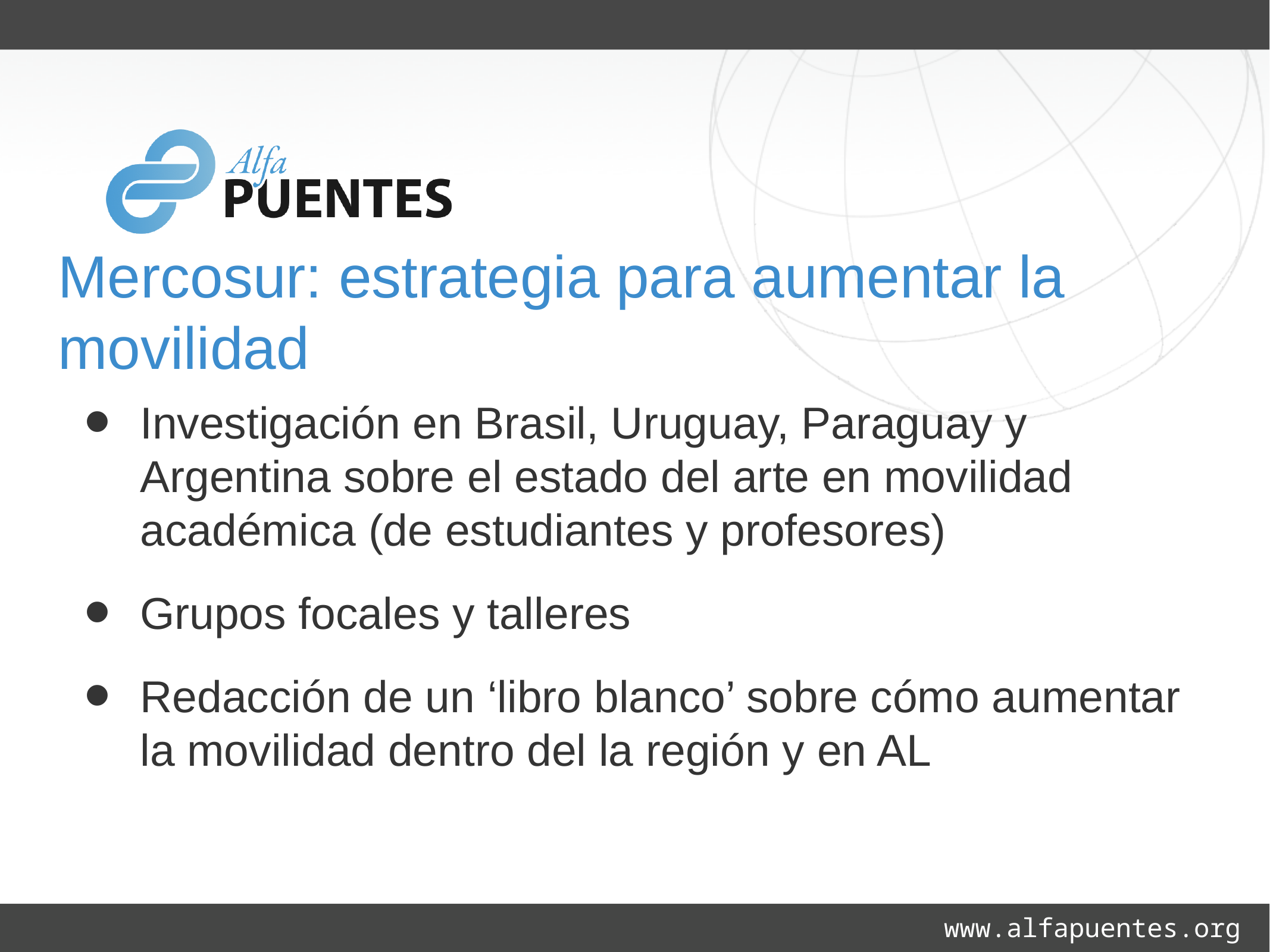

# Mercosur: estrategia para aumentar la movilidad
Investigación en Brasil, Uruguay, Paraguay y Argentina sobre el estado del arte en movilidad académica (de estudiantes y profesores)
Grupos focales y talleres
Redacción de un ‘libro blanco’ sobre cómo aumentar la movilidad dentro del la región y en AL